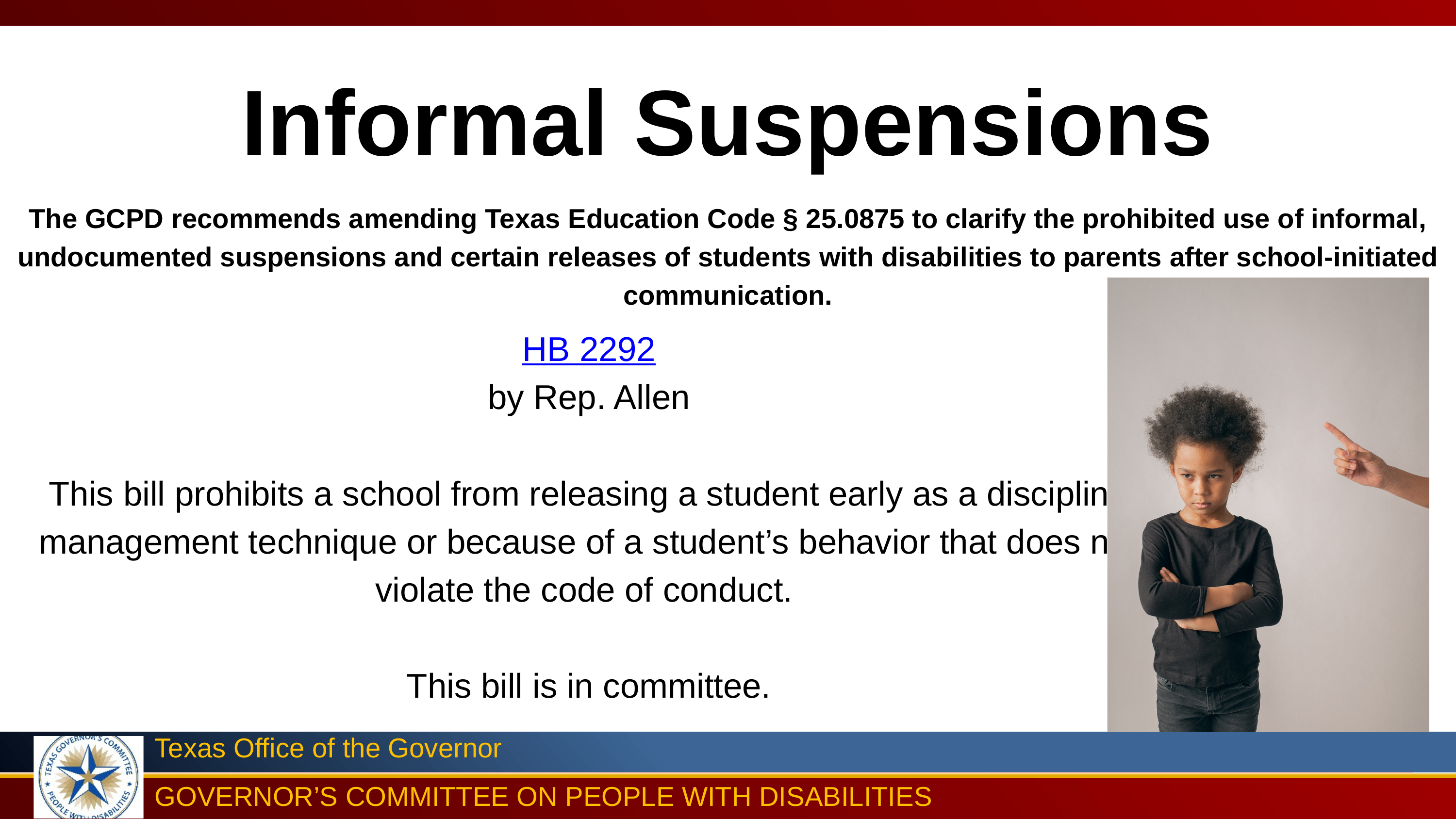

Informal Suspensions
The GCPD recommends amending Texas Education Code § 25.0875 to clarify the prohibited use of informal, undocumented suspensions and certain releases of students with disabilities to parents after school-initiated communication.

HB 2292
by Rep. Allen

This bill prohibits a school from releasing a student early as a discipline management technique or because of a student’s behavior that does not violate the code of conduct.

This bill is in committee.

Texas Office of the Governor

GOVERNOR’S COMMITTEE ON PEOPLE WITH DISABILITIES